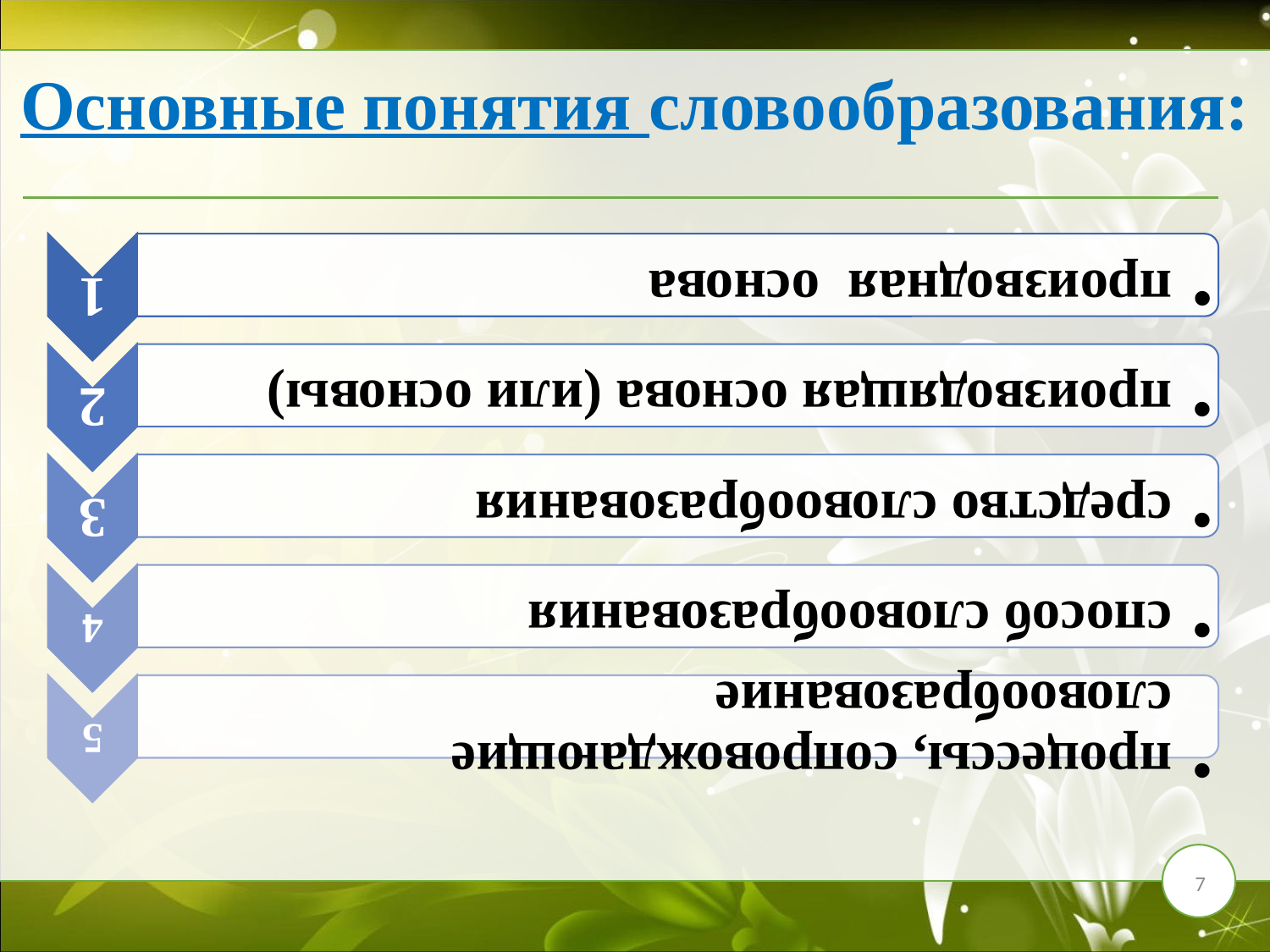

Основные понятия словообразования:
– производная  основа
– производящая основа (или основы)
- средство словообразования
– способ словообразования
– процессы, сопровождающие словообразование.
–,
–
-,
–
–

Основные понятия словообразования:

1
производная  основа
2
производящая основа (или основы)
3
средство словообразования
4
способ словообразования
5
процессы, сопровождающие словообразование

7